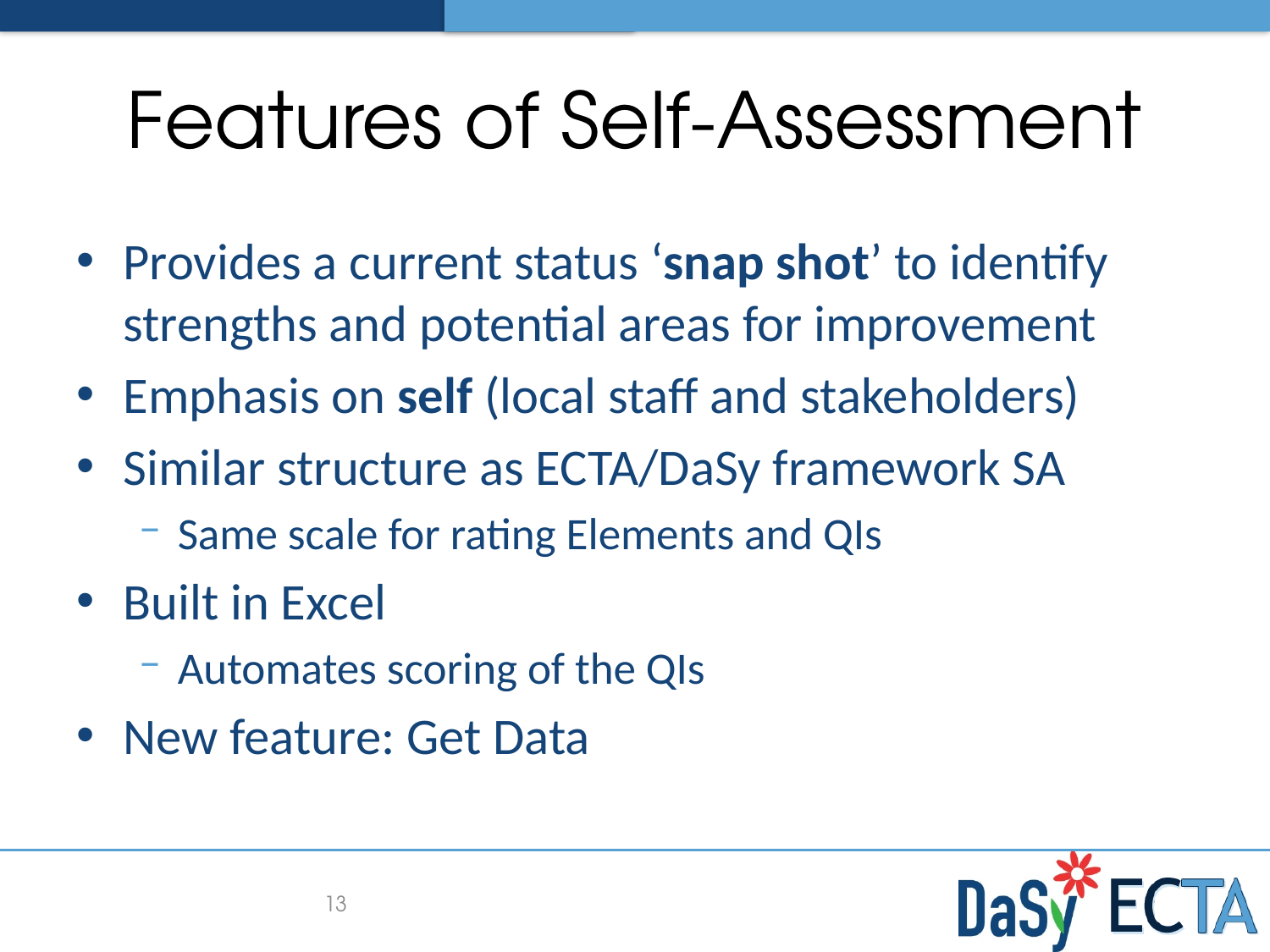

# Features of Self-Assessment
Provides a current status ‘snap shot’ to identify strengths and potential areas for improvement
Emphasis on self (local staff and stakeholders)
Similar structure as ECTA/DaSy framework SA
Same scale for rating Elements and QIs
Built in Excel
Automates scoring of the QIs
New feature: Get Data

13